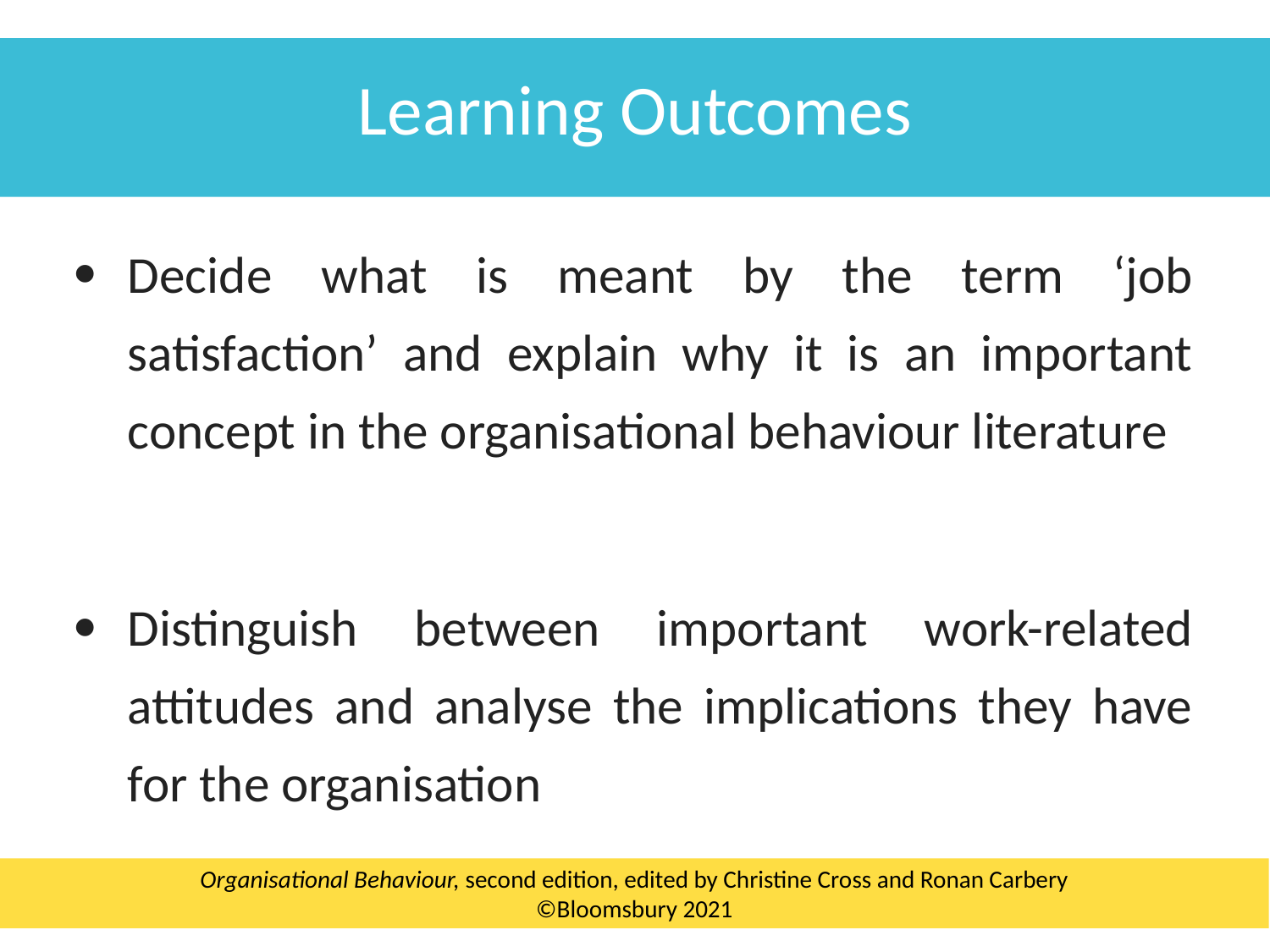

Learning Outcomes
Decide what is meant by the term ‘job satisfaction’ and explain why it is an important concept in the organisational behaviour literature

Distinguish between important work-related attitudes and analyse the implications they have for the organisation